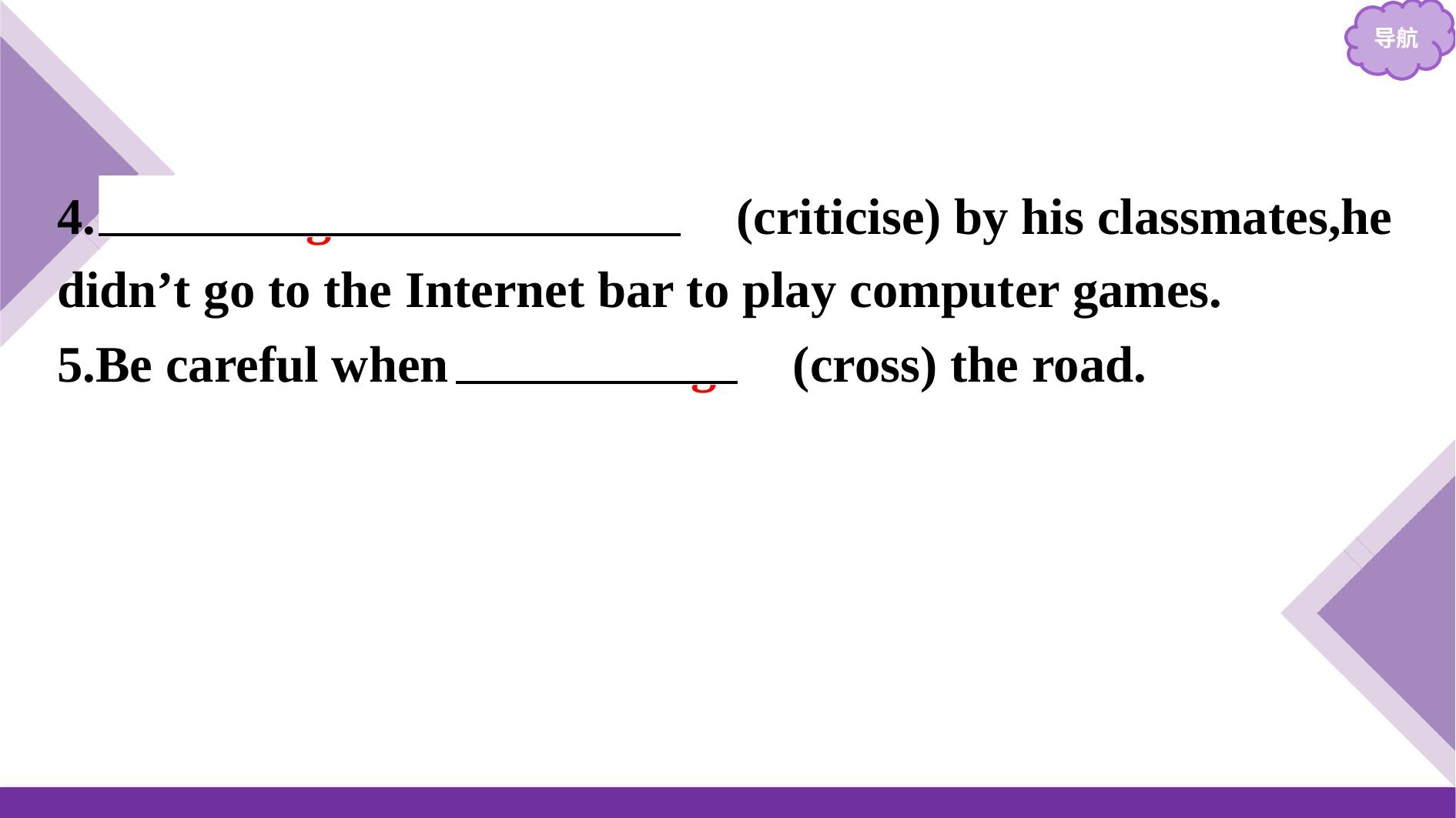

4.　Having been criticised　(criticise) by his classmates,he didn’t go to the Internet bar to play computer games.
5.Be careful when 　crossing　(cross) the road.